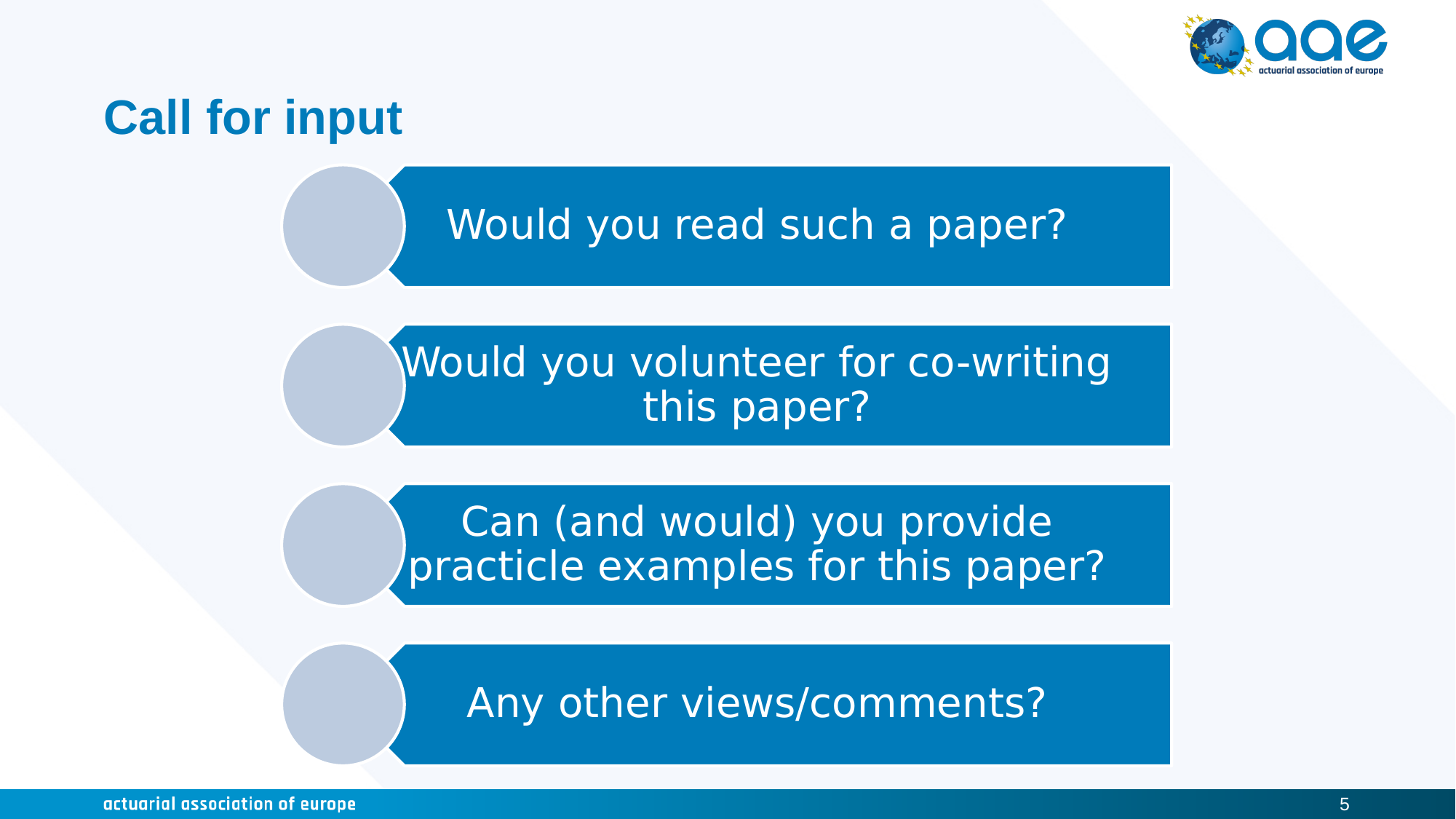

# Call for input
Would you read such a paper?
Would you volunteer for co-writing this paper?
Can (and would) you provide practicle examples for this paper?
Any other views/comments?
5